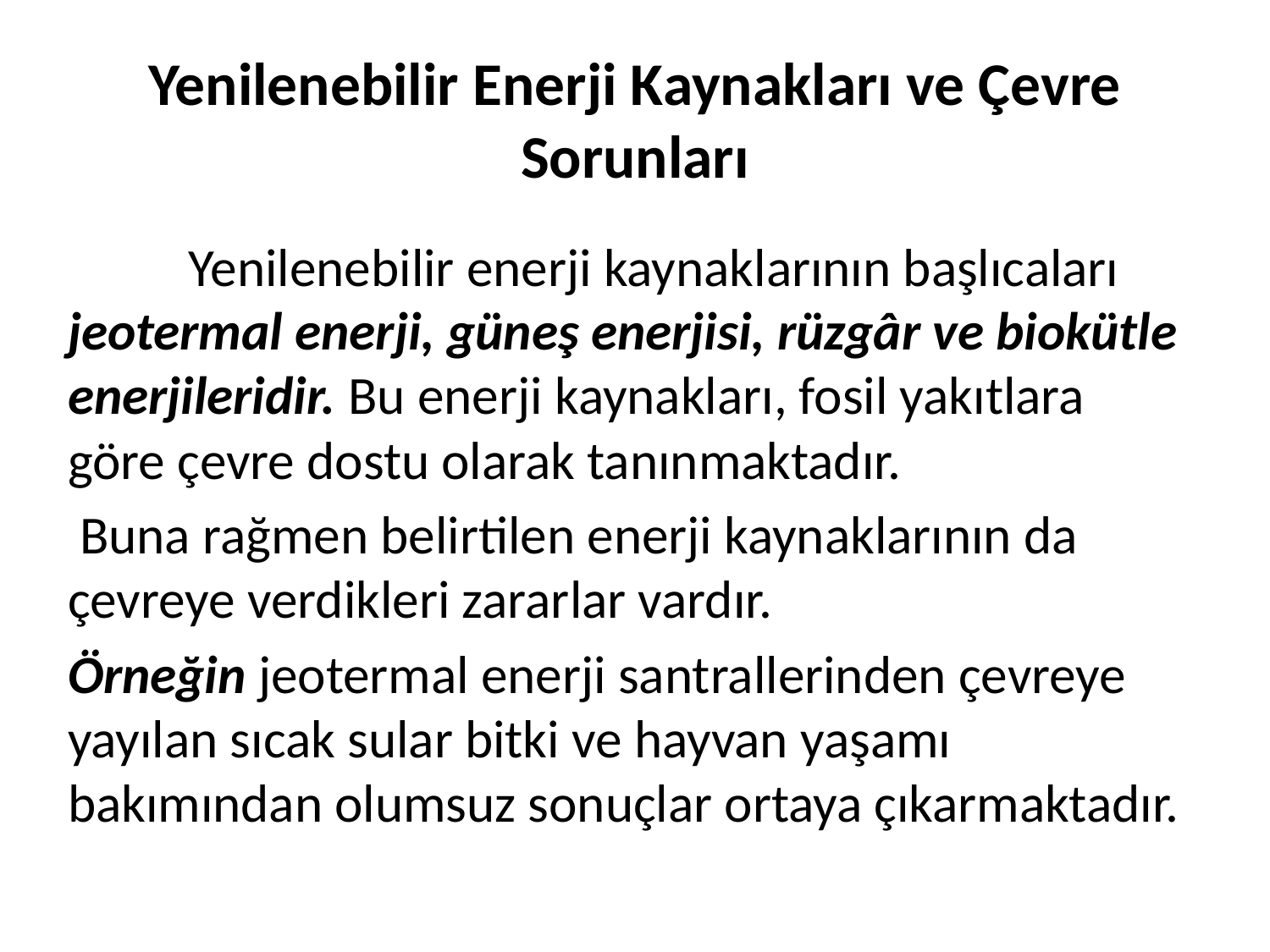

# Yenilenebilir Enerji Kaynakları ve Çevre Sorunları
	Yenilenebilir enerji kaynaklarının başlıcaları jeotermal enerji, güneş enerjisi, rüzgâr ve biokütle enerjileridir. Bu enerji kaynakları, fosil yakıtlara göre çevre dostu olarak tanınmaktadır.
 Buna rağmen belirtilen enerji kaynaklarının da çevreye verdikleri zararlar vardır.
Örneğin jeotermal enerji santrallerinden çevreye yayılan sıcak sular bitki ve hayvan yaşamı bakımından olumsuz sonuçlar ortaya çıkarmaktadır.